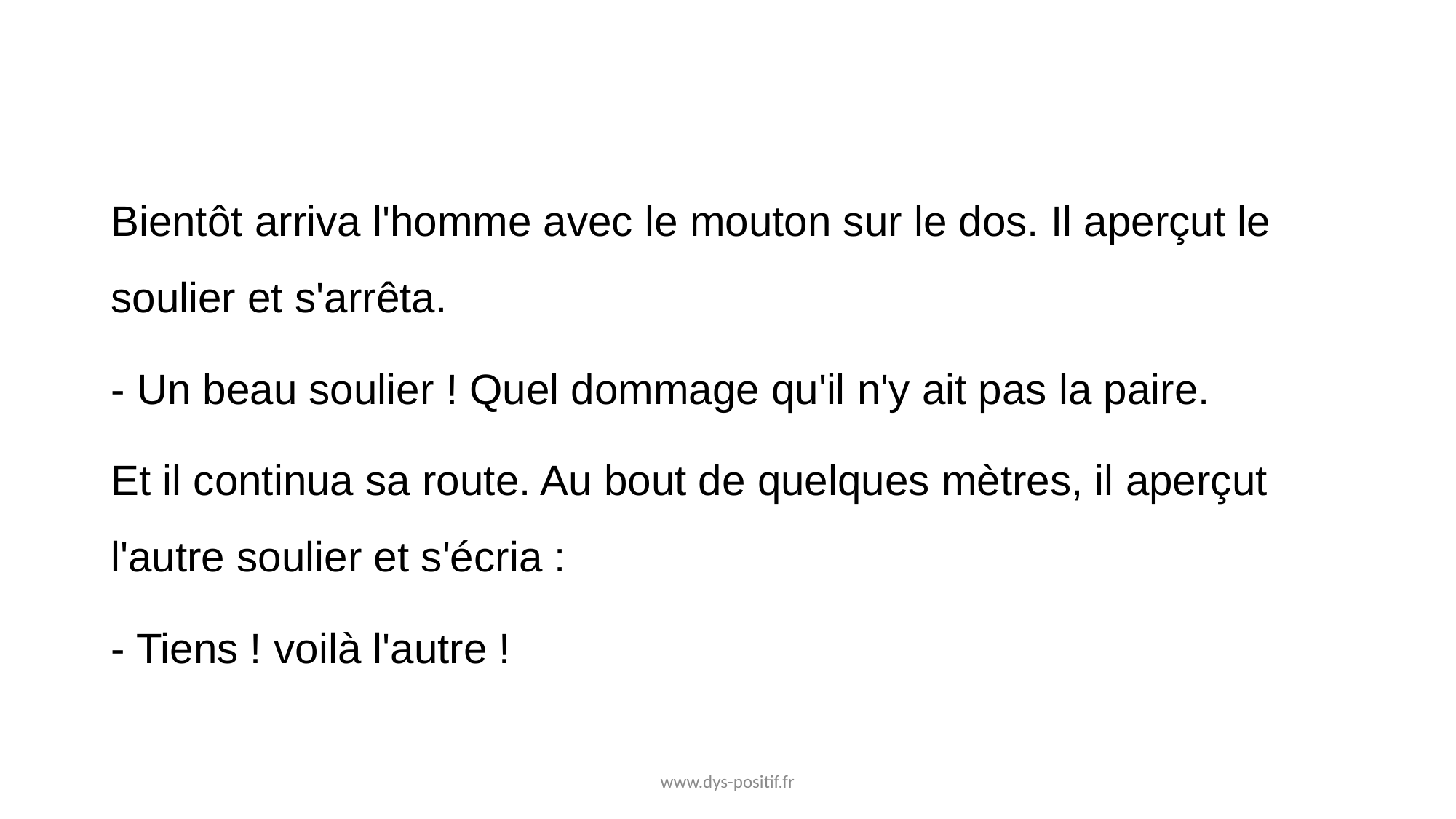

Bientôt arriva l'homme avec le mouton sur le dos. Il aperçut le soulier et s'arrêta.
- Un beau soulier ! Quel dommage qu'il n'y ait pas la paire.
Et il continua sa route. Au bout de quelques mètres, il aperçut l'autre soulier et s'écria :
- Tiens ! voilà l'autre !
www.dys-positif.fr